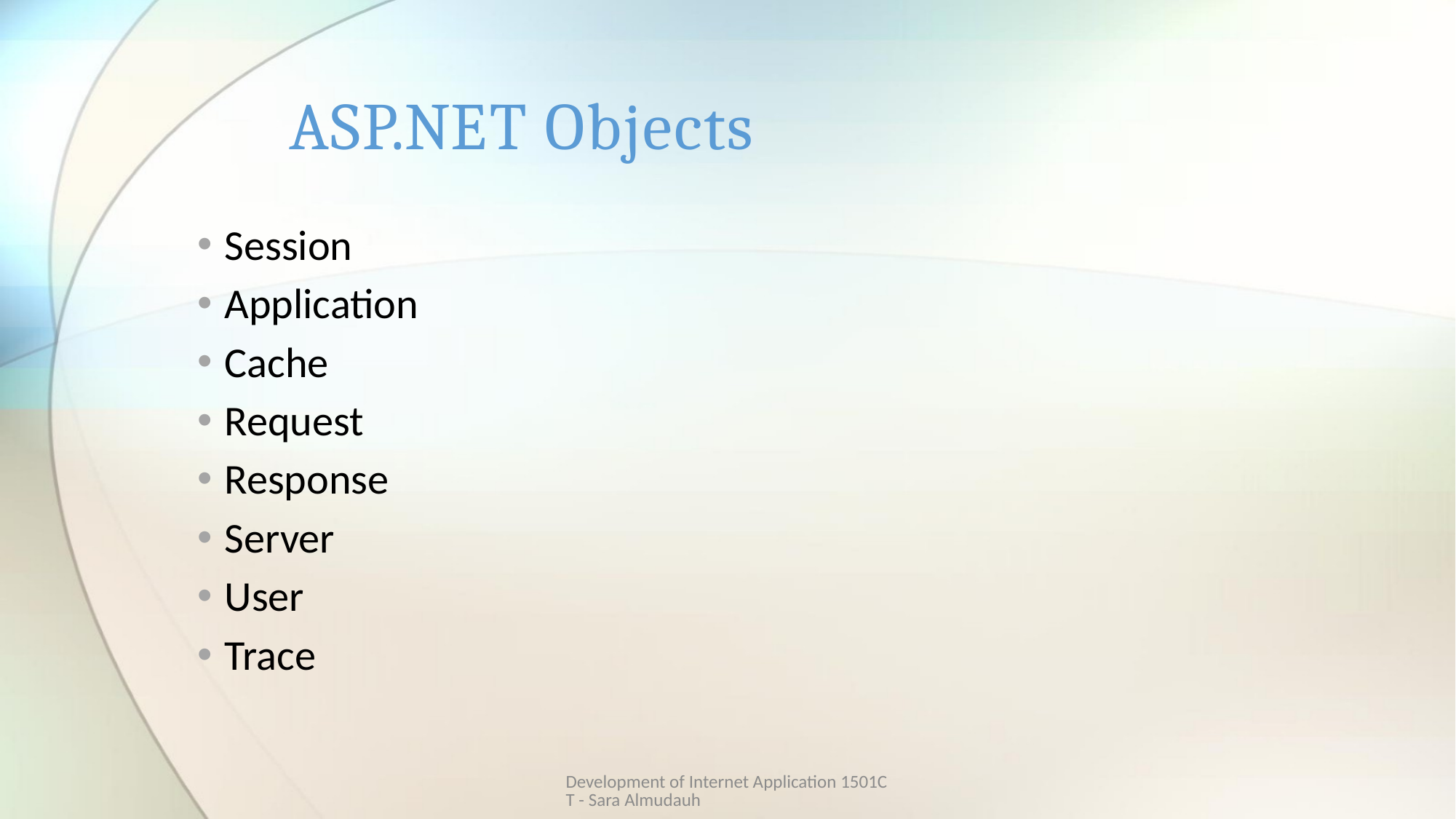

# ASP.NET Objects
Session
Application
Cache
Request
Response
Server
User
Trace

Development of Internet Application 1501CT - Sara Almudauh